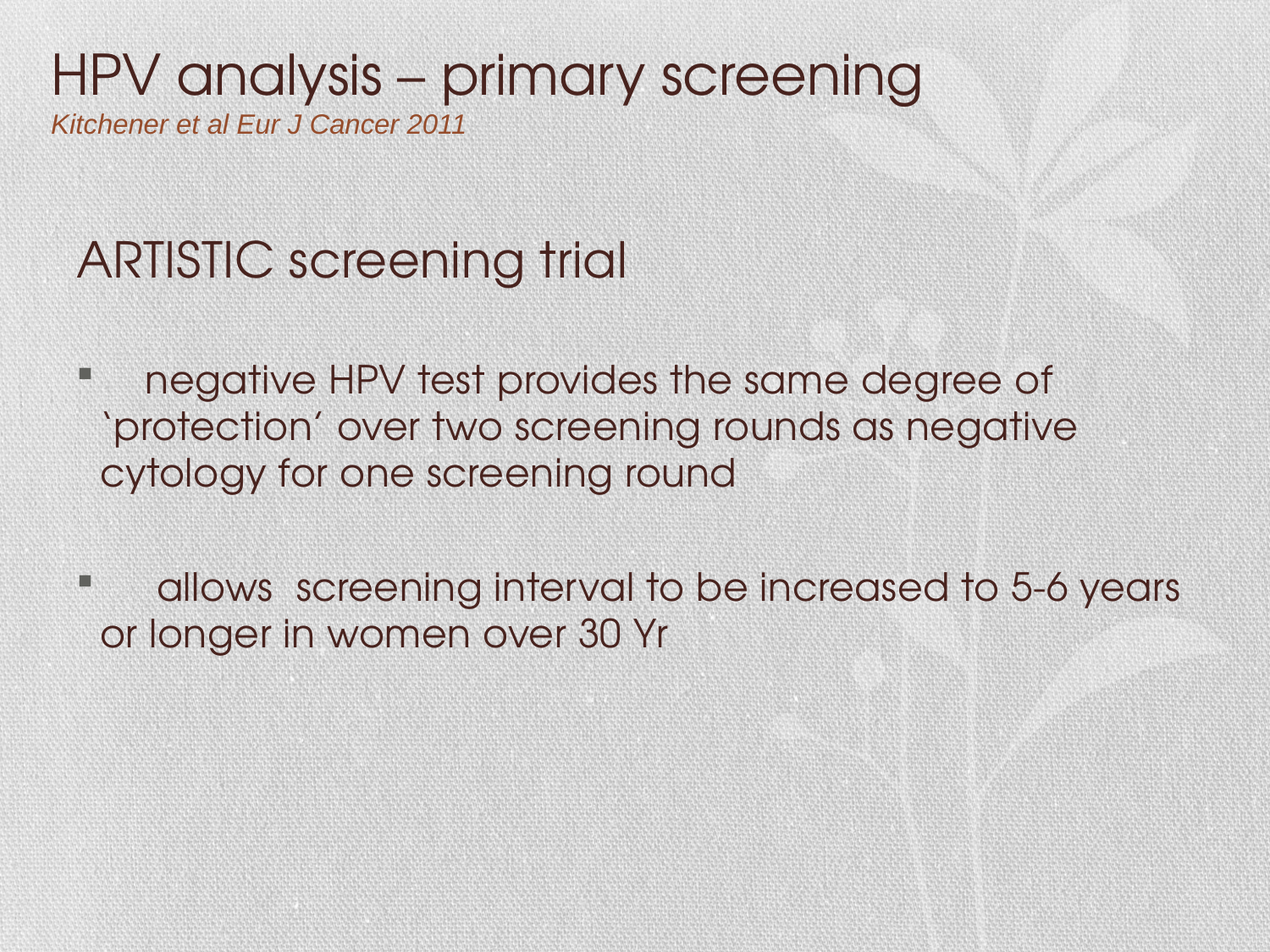

# HPV analysis – primary screening Kitchener et al Eur J Cancer 2011
ARTISTIC screening trial

    negative HPV test provides the same degree of ‘protection’ over two screening rounds as negative    cytology for one screening round

     allows  screening interval to be increased to 5-6 years or longer in women over 30 Yr